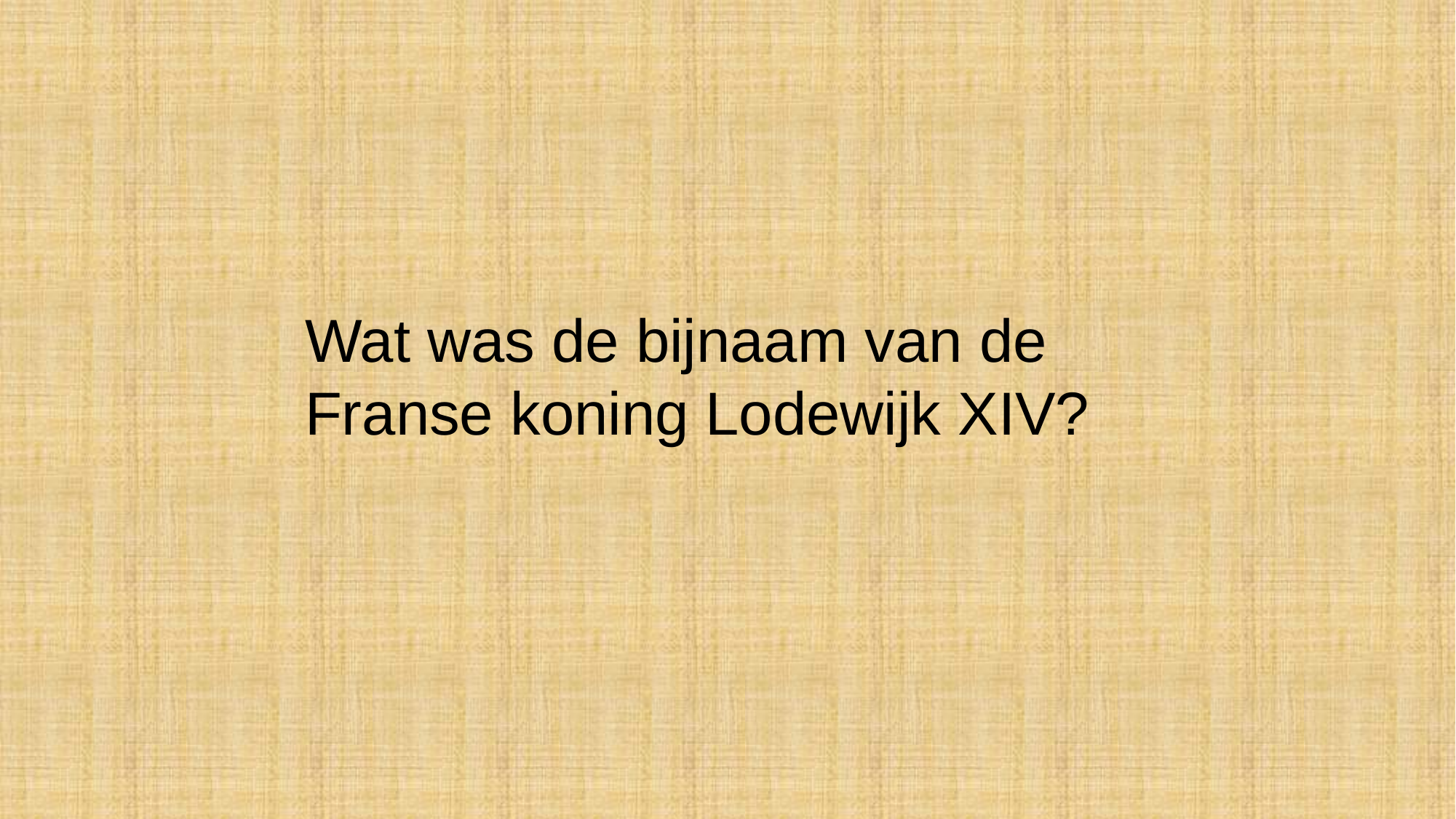

Wat was de bijnaam van de Franse koning Lodewijk XIV?